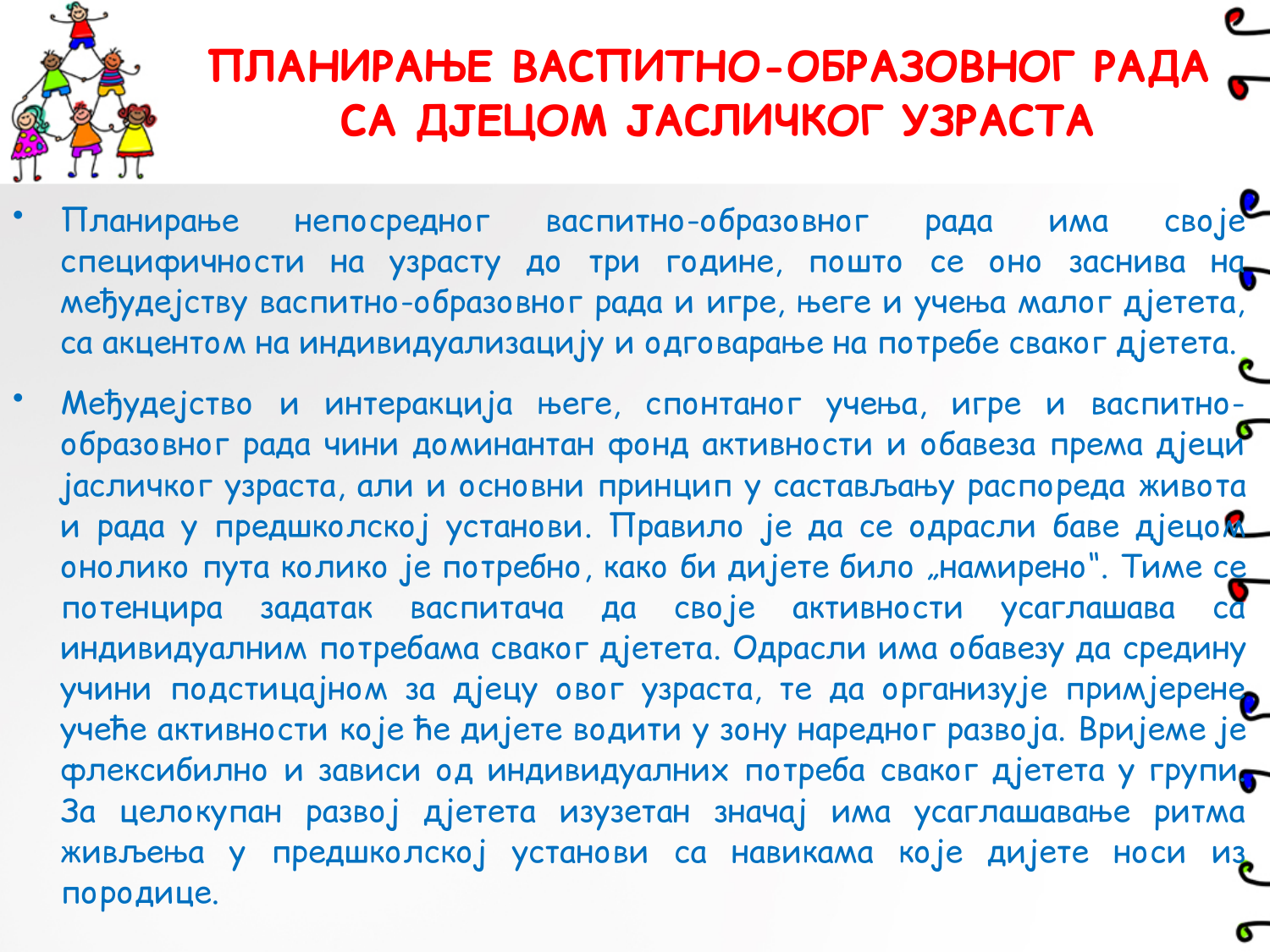

# ПЛАНИРАЊЕ ВАСПИТНО-ОБРАЗОВНОГ РАДА СА ДЈЕЦОМ ЈАСЛИЧКОГ УЗРАСТА
Планирање непосредног васпитно-образовног рада има своје специфичности на узрасту до три године, пошто се оно заснива на међудејству васпитно-образовног рада и игре, његе и учења малог дјетета, са акцентом на индивидуализацију и одговарање на потребе сваког дјетета.
Међудејство и интеракција његе, спонтаног учења, игре и васпитно-образовног рада чини доминантан фонд активности и обавеза према дјеци јасличког узраста, али и основни принцип у састављању распореда живота и рада у предшколској установи. Правило је да се одрасли баве дјецом онолико пута колико је потребно, како би дијете било „намирено“. Тиме се потенцира задатак васпитача да своје активности усаглашава са индивидуалним потребама сваког дјетета. Одрасли има обавезу да средину учини подстицајном за дјецу овог узраста, те да организује примјерене учеће активности које ће дијете водити у зону наредног развоја. Вријеме је флексибилно и зависи од индивидуалних потреба сваког дјетета у групи. За целокупан развој дјетета изузетан значај има усаглашавање ритма живљења у предшколској установи са навикама које дијете носи из породице.